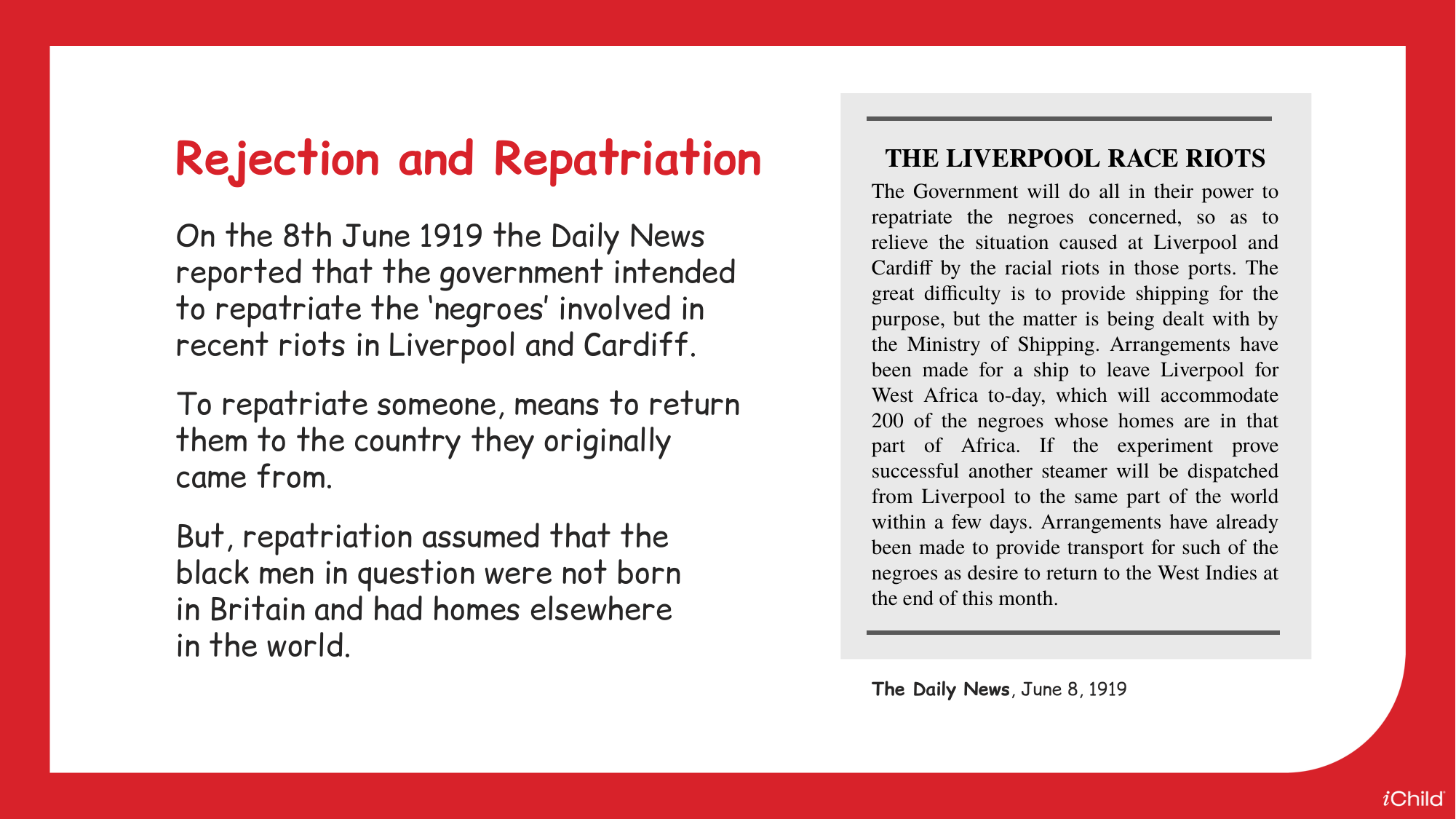

THE LIVERPOOL RACE RIOTS
The Government will do all in their power to repatriate the negroes concerned, so as to relieve the situation caused at Liverpool and Cardiff by the racial riots in those ports. The great difficulty is to provide shipping for the purpose, but the matter is being dealt with by the Ministry of Shipping. Arrangements have been made for a ship to leave Liverpool for West Africa to-day, which will accommodate 200 of the negroes whose homes are in that part of Africa. If the experiment prove successful another steamer will be dispatched from Liverpool to the same part of the world within a few days. Arrangements have already been made to provide transport for such of the negroes as desire to return to the West Indies at the end of this month.
Rejection and Repatriation
On the 8th June 1919 the Daily News reported that the government intended to repatriate the ‘negroes’ involved in recent riots in Liverpool and Cardiff.
To repatriate someone, means to return them to the country they originally came from.
But, repatriation assumed that the black men in question were not born
in Britain and had homes elsewhere
in the world.

The Daily News, June 8, 1919